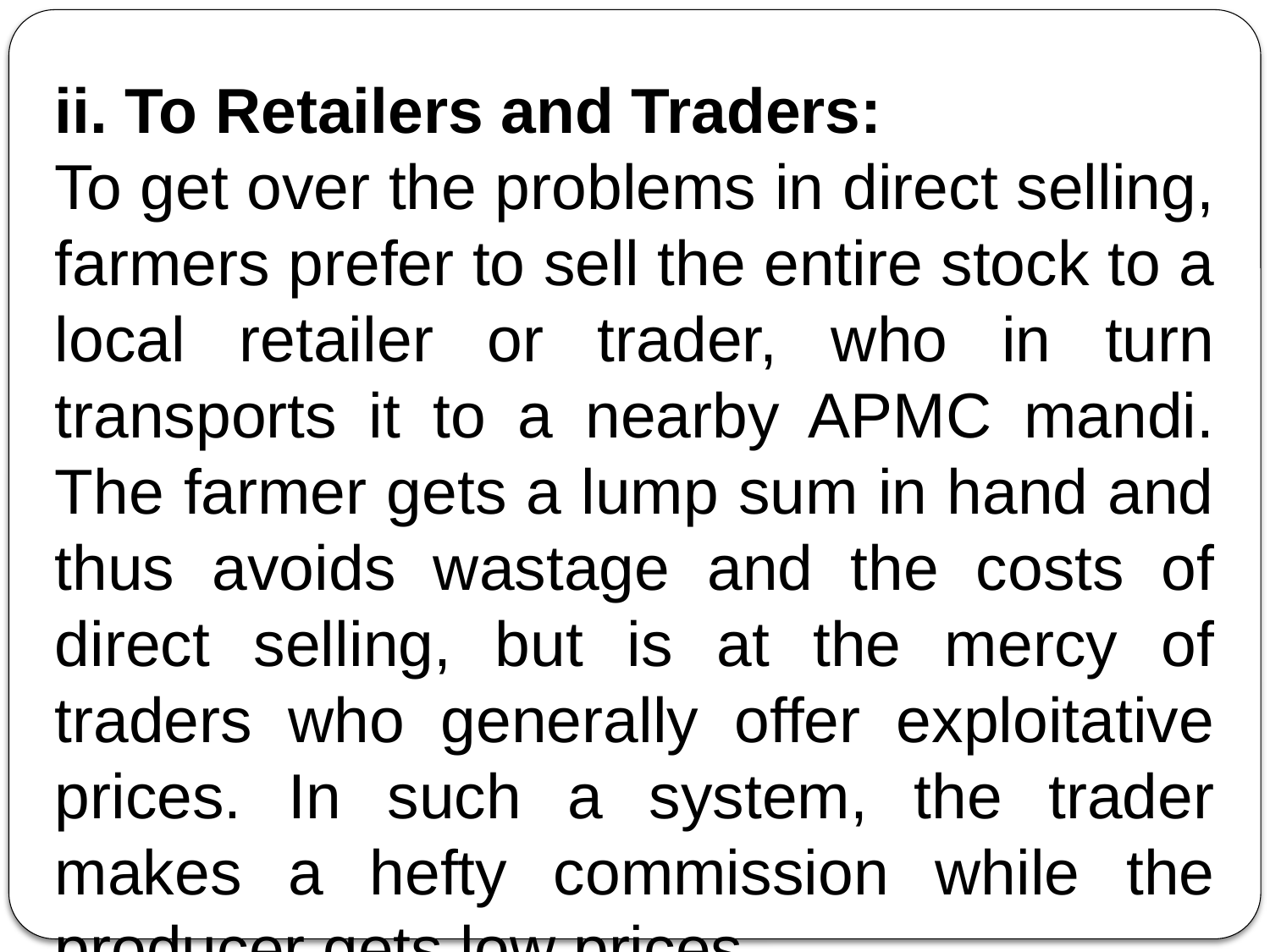

ii. To Retailers and Traders:
To get over the problems in direct selling, farmers prefer to sell the entire stock to a local retailer or trader, who in turn transports it to a nearby APMC mandi. The farmer gets a lump sum in hand and thus avoids wastage and the costs of direct selling, but is at the mercy of traders who generally offer exploitative prices. In such a system, the trader makes a hefty commission while the producer gets low prices.